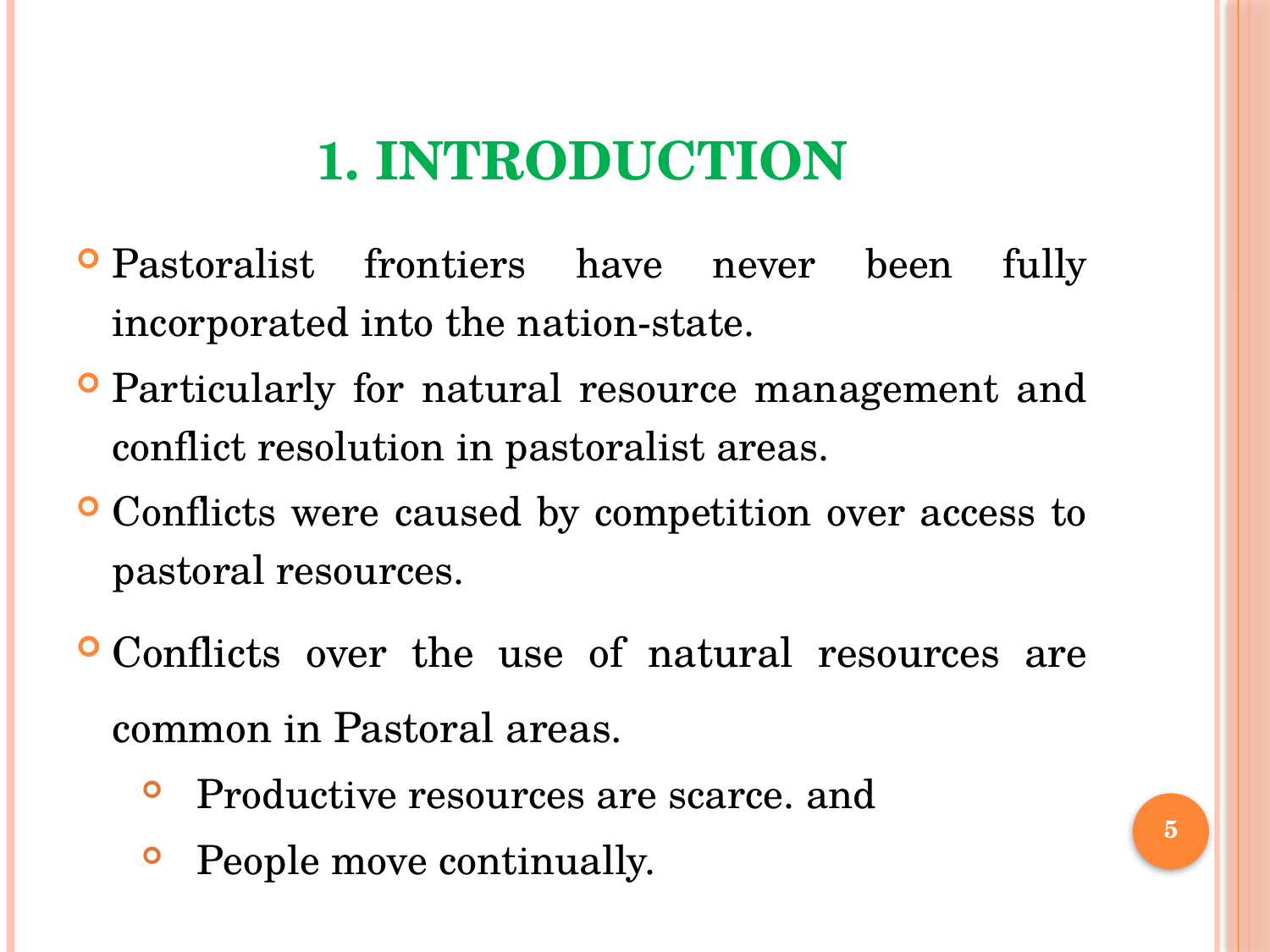

# 1. INTRODUCTION
Pastoralist frontiers have never been fully incorporated into the nation-state.
Particularly for natural resource management and conflict resolution in pastoralist areas.
Conflicts were caused by competition over access to pastoral resources.
Conflicts over the use of natural resources are common in Pastoral areas.
Productive resources are scarce. and
People move continually.
5